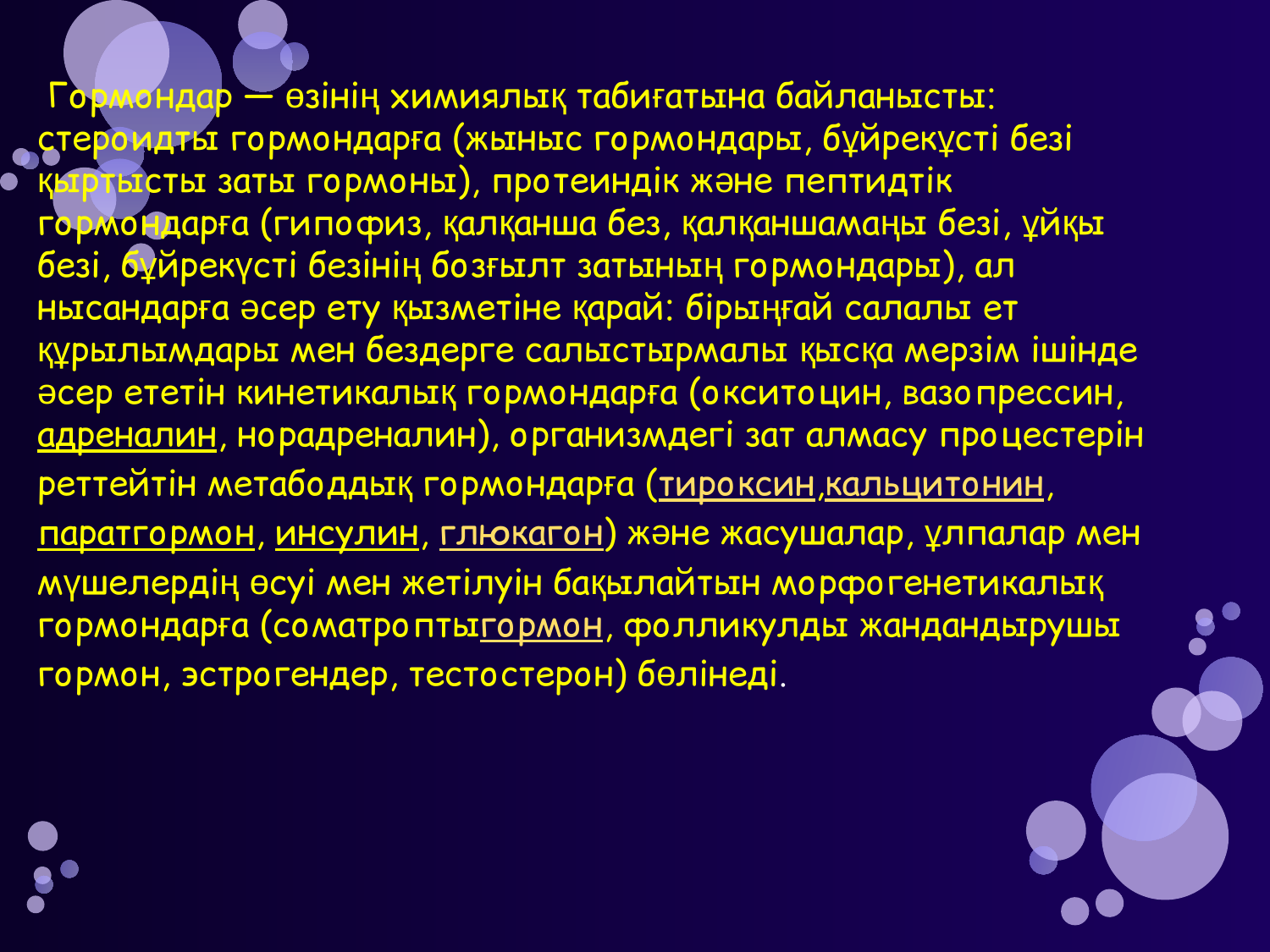

Гормондар — өзінің химиялық табиғатына байланысты: стероидты гормондарға (жыныс гормондары, бұйрекұсті безі қыртысты заты гормоны), протеиндік және пептидтік гормондарға (гипофиз, қалқанша без, қалқаншамаңы безі, ұйқы безі, бұйрекүсті безінің бозғылт затының гормондары), ал нысандарға әсер ету қызметіне қарай: бірыңғай салалы ет құрылымдары мен бездерге салыстырмалы қысқа мерзім ішінде әсер ететін кинетикалық гормондарға (окситоцин, вазопрессин, адреналин, норадреналин), организмдегі зат алмасу процестерін реттейтін метабоддық гормондарға (тироксин,кальцитонин, паратгормон, инсулин, глюкагон) және жасушалар, ұлпалар мен мүшелердің өсуі мен жетілуін бақылайтын морфогенетикалық гормондарға (соматроптыгормон, фолликулды жандандырушы гормон, эстрогендер, тестостерон) бөлінеді.